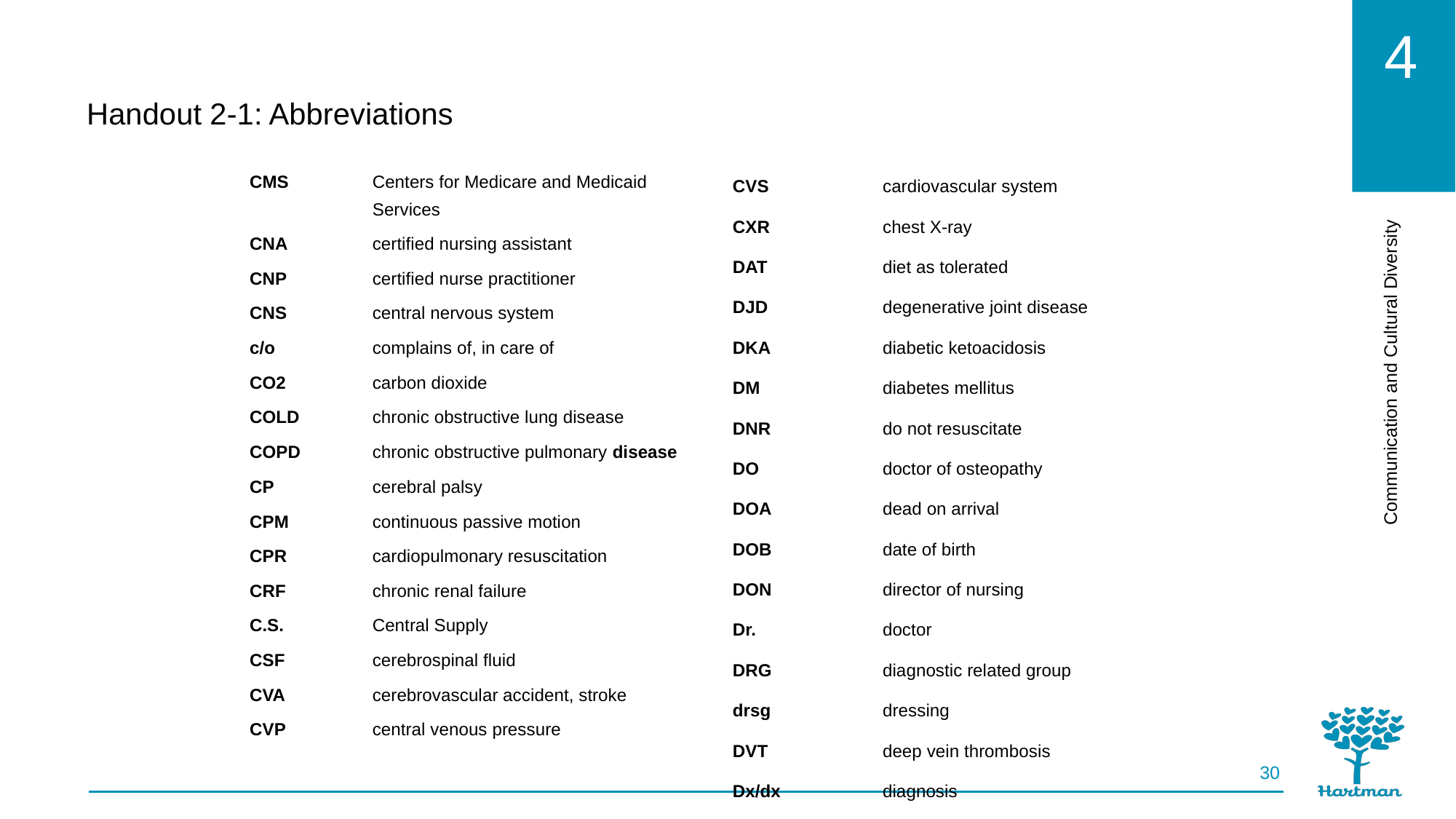

Handout 2-1: Abbreviations
CVS 	cardiovascular system
CXR 	chest X-ray
DAT 	diet as tolerated
DJD 	degenerative joint disease
DKA 	diabetic ketoacidosis
DM 	diabetes mellitus
DNR 	do not resuscitate
DO 	doctor of osteopathy
DOA 	dead on arrival
DOB 	date of birth
DON	director of nursing
Dr. 	doctor
DRG 	diagnostic related group
drsg 	dressing
DVT 	deep vein thrombosis
Dx/dx 	diagnosis
CMS	Centers for Medicare and Medicaid Services
CNA	certified nursing assistant
CNP	certified nurse practitioner
CNS	central nervous system
c/o	complains of, in care of
CO2 	carbon dioxide
COLD	chronic obstructive lung disease
COPD	chronic obstructive pulmonary disease
CP 	cerebral palsy
CPM	continuous passive motion
CPR	cardiopulmonary resuscitation
CRF 	chronic renal failure
C.S. 	Central Supply
CSF 	cerebrospinal fluid
CVA 	cerebrovascular accident, stroke
CVP 	central venous pressure

30